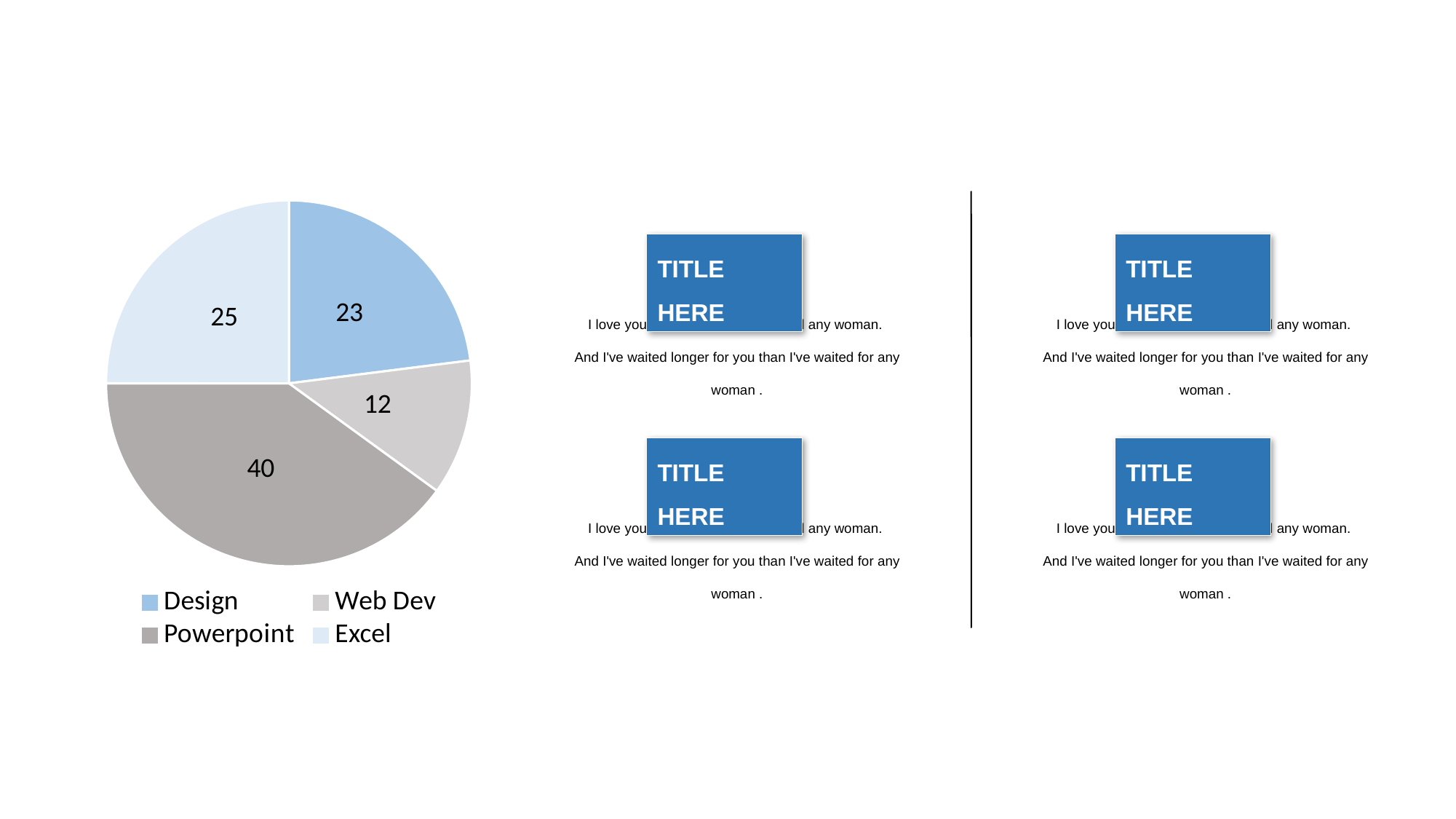

### Chart

| Category | Store1 |
|---|---|
| Design | 23.0 |
| Web Dev | 12.0 |
| Powerpoint | 40.0 |
| Excel | 25.0 |
TITLE HERE
TITLE HERE
I love you more than I've ever loved any woman.
And I've waited longer for you than I've waited for any woman .
I love you more than I've ever loved any woman.
And I've waited longer for you than I've waited for any woman .
TITLE HERE
TITLE HERE
I love you more than I've ever loved any woman.
And I've waited longer for you than I've waited for any woman .
I love you more than I've ever loved any woman.
And I've waited longer for you than I've waited for any woman .